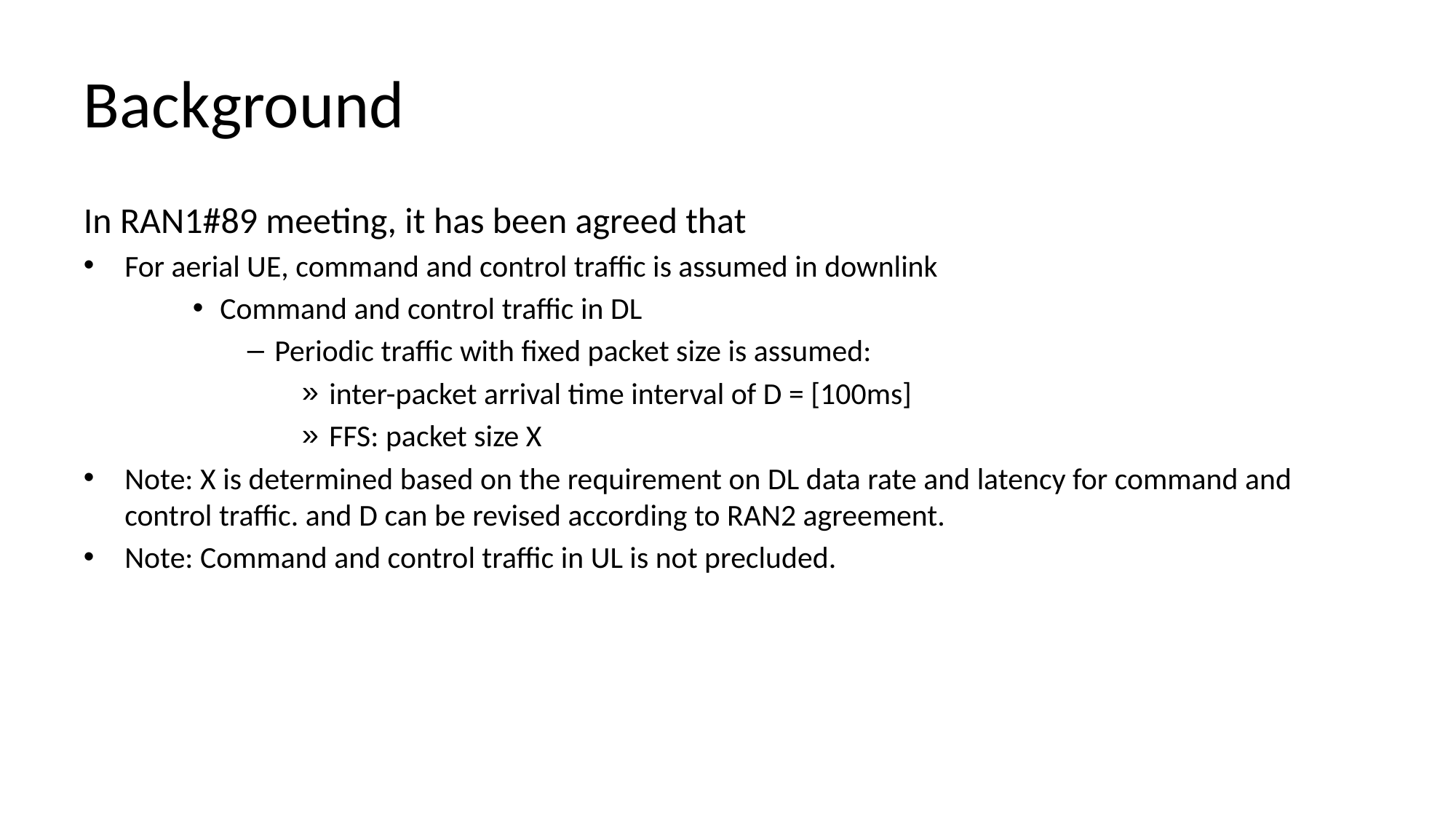

# Background
In RAN1#89 meeting, it has been agreed that
For aerial UE, command and control traffic is assumed in downlink
Command and control traffic in DL
Periodic traffic with fixed packet size is assumed:
inter-packet arrival time interval of D = [100ms]
FFS: packet size X
Note: X is determined based on the requirement on DL data rate and latency for command and control traffic. and D can be revised according to RAN2 agreement.
Note: Command and control traffic in UL is not precluded.